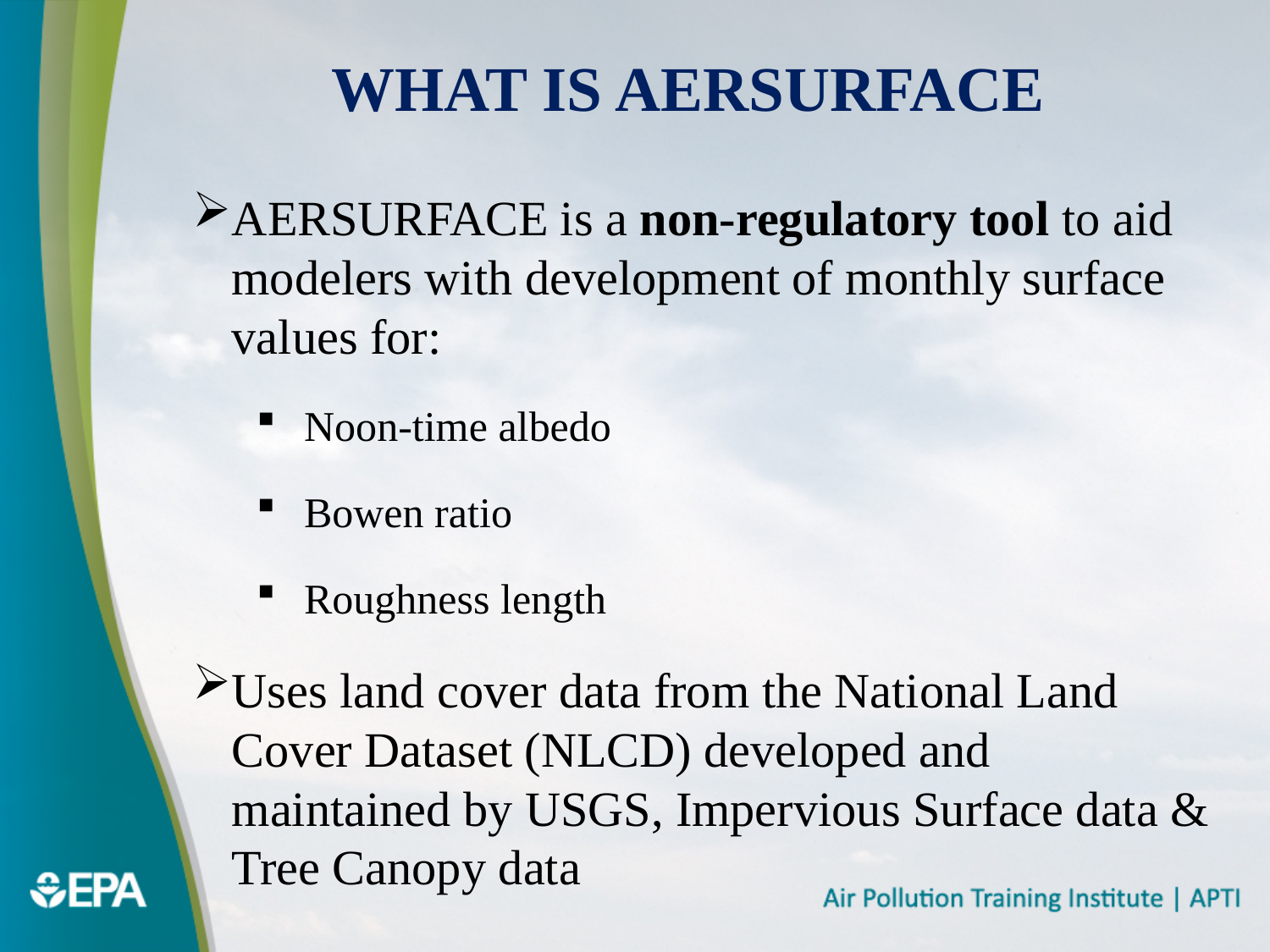

# What is AERSURFACE
AERSURFACE is a non-regulatory tool to aid modelers with development of monthly surface values for:
Noon-time albedo
Bowen ratio
Roughness length
Uses land cover data from the National Land Cover Dataset (NLCD) developed and maintained by USGS, Impervious Surface data & Tree Canopy data